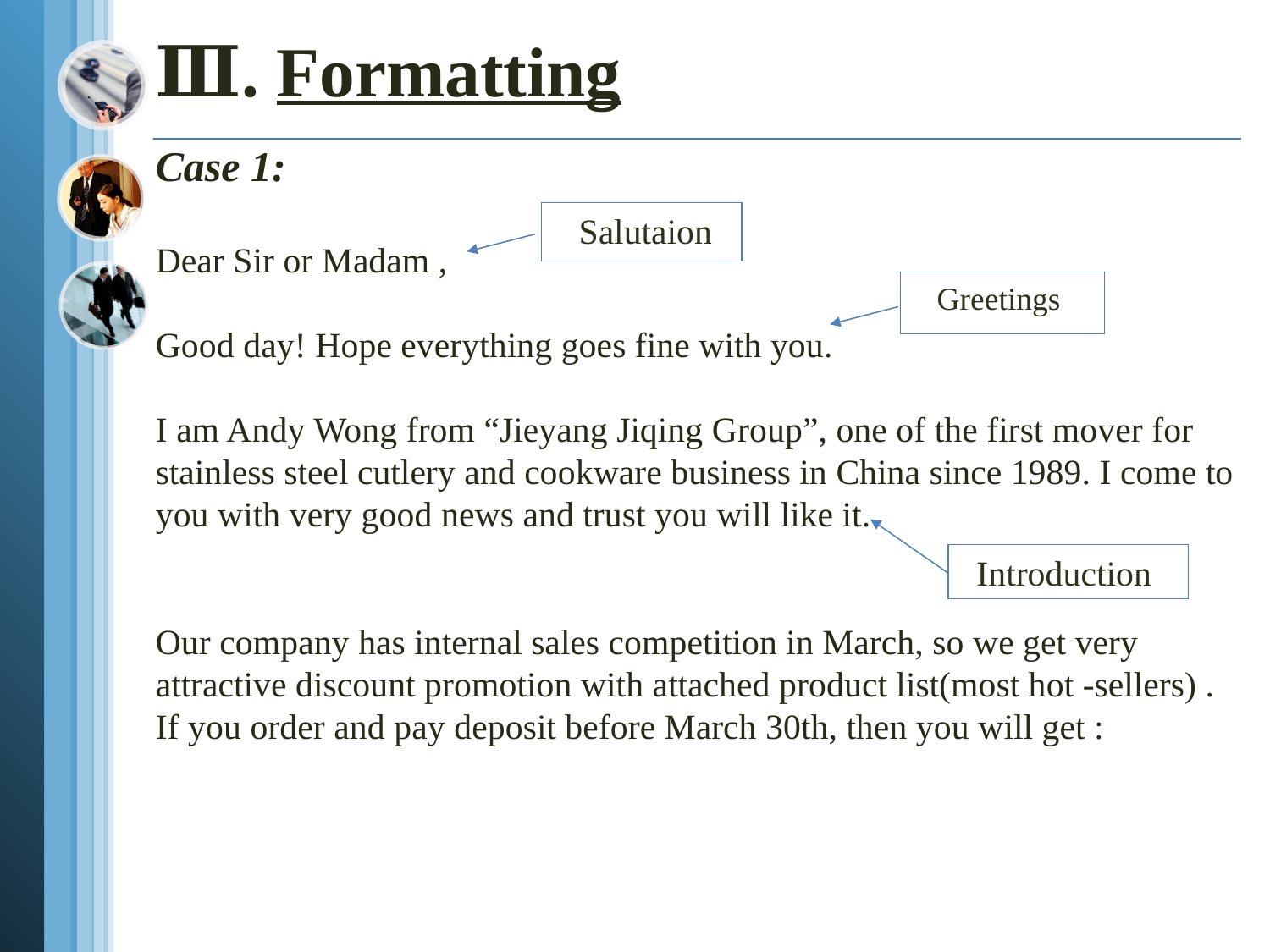

# Ⅲ. Formatting Case 1: Dear Sir or Madam , Good day! Hope everything goes fine with you. I am Andy Wong from “Jieyang Jiqing Group”, one of the first mover for stainless steel cutlery and cookware business in China since 1989. I come to you with very good news and trust you will like it. Our company has internal sales competition in March, so we get very attractive discount promotion with attached product list(most hot -sellers) . If you order and pay deposit before March 30th, then you will get :
 Salutaion

   Greetings

Introduction